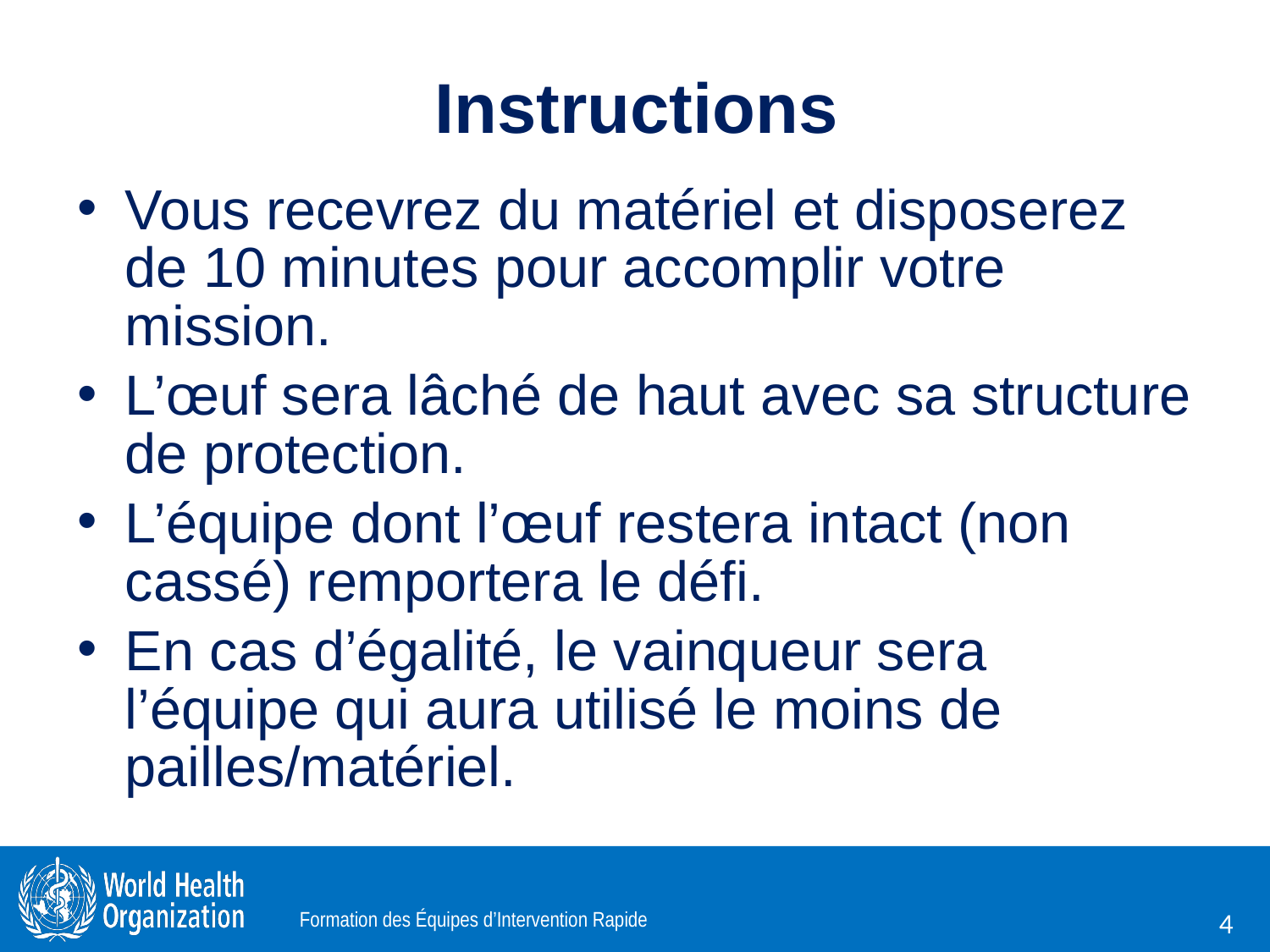

# Instructions
Vous recevrez du matériel et disposerez de 10 minutes pour accomplir votre mission.
L’œuf sera lâché de haut avec sa structure de protection.
L’équipe dont l’œuf restera intact (non cassé) remportera le défi.
En cas d’égalité, le vainqueur sera l’équipe qui aura utilisé le moins de pailles/matériel.